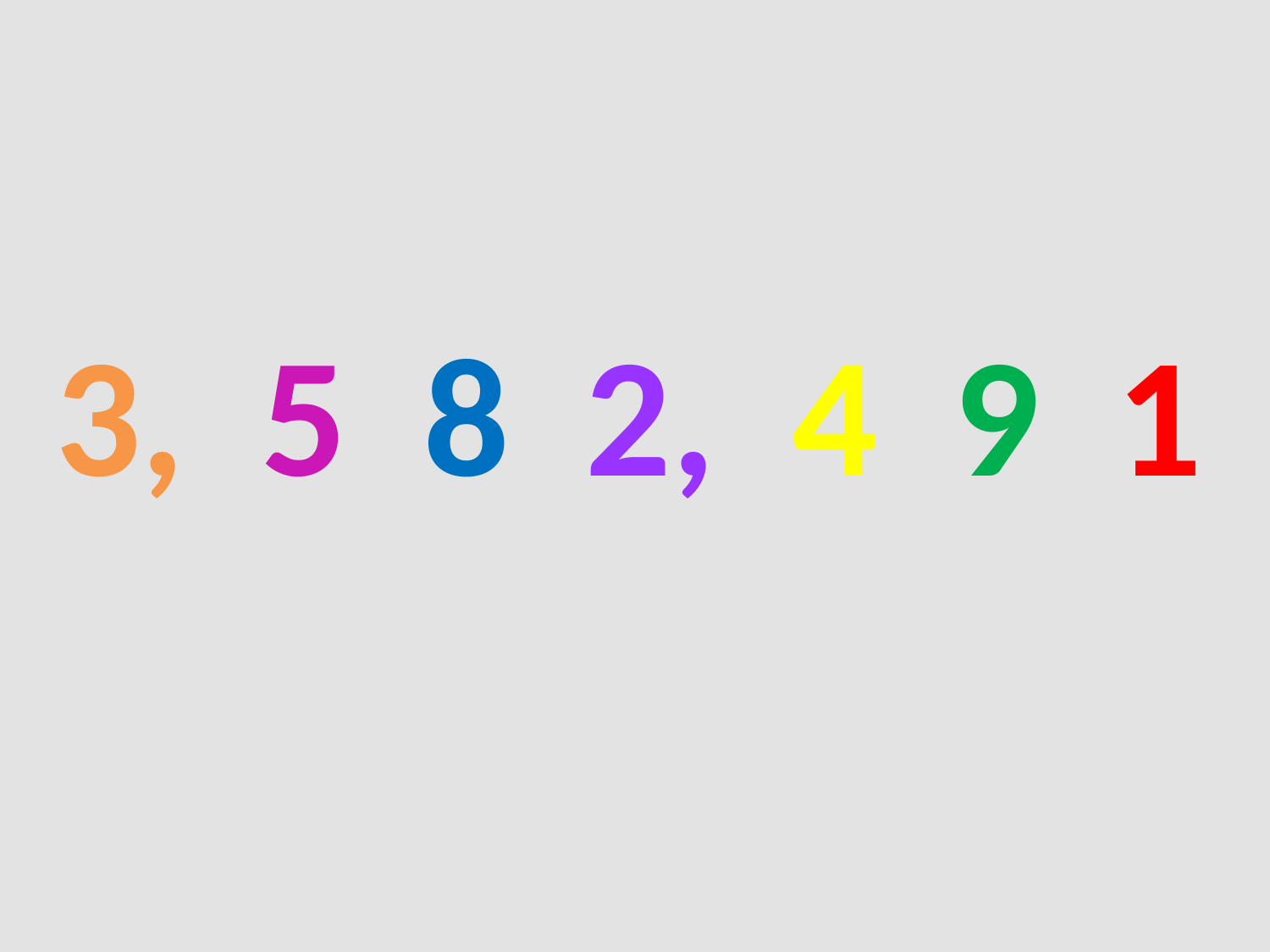

3,  5  8  2,  4  9  1